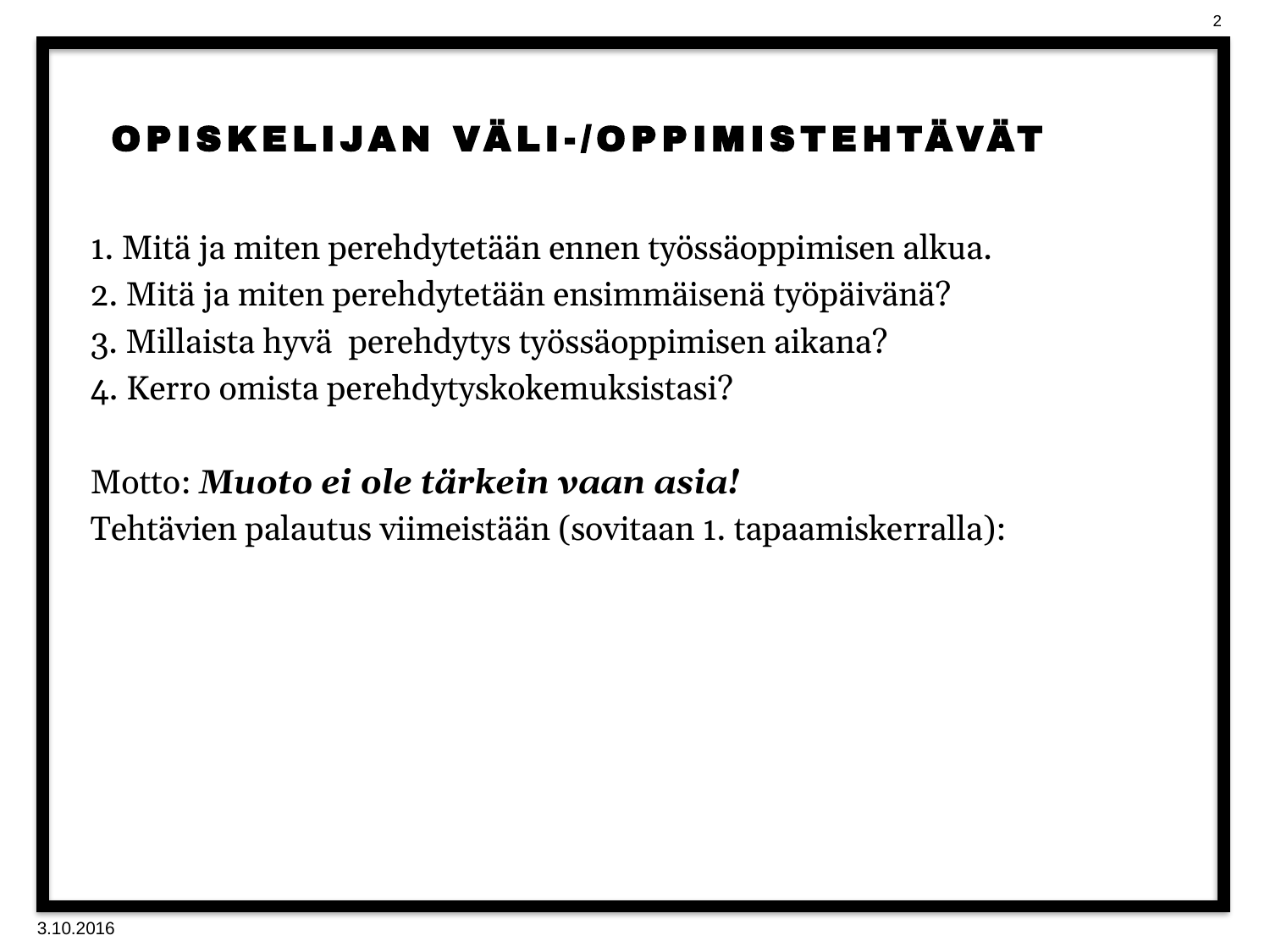

# Opiskelijan Väli-/oppimistehtävät

1. Mitä ja miten perehdytetään ennen työssäoppimisen alkua.
2. Mitä ja miten perehdytetään ensimmäisenä työpäivänä?
3. Millaista hyvä  perehdytys työssäoppimisen aikana?
4. Kerro omista perehdytyskokemuksistasi?

Motto: Muoto ei ole tärkein vaan asia!
Tehtävien palautus viimeistään (sovitaan 1. tapaamiskerralla):

3.10.2016